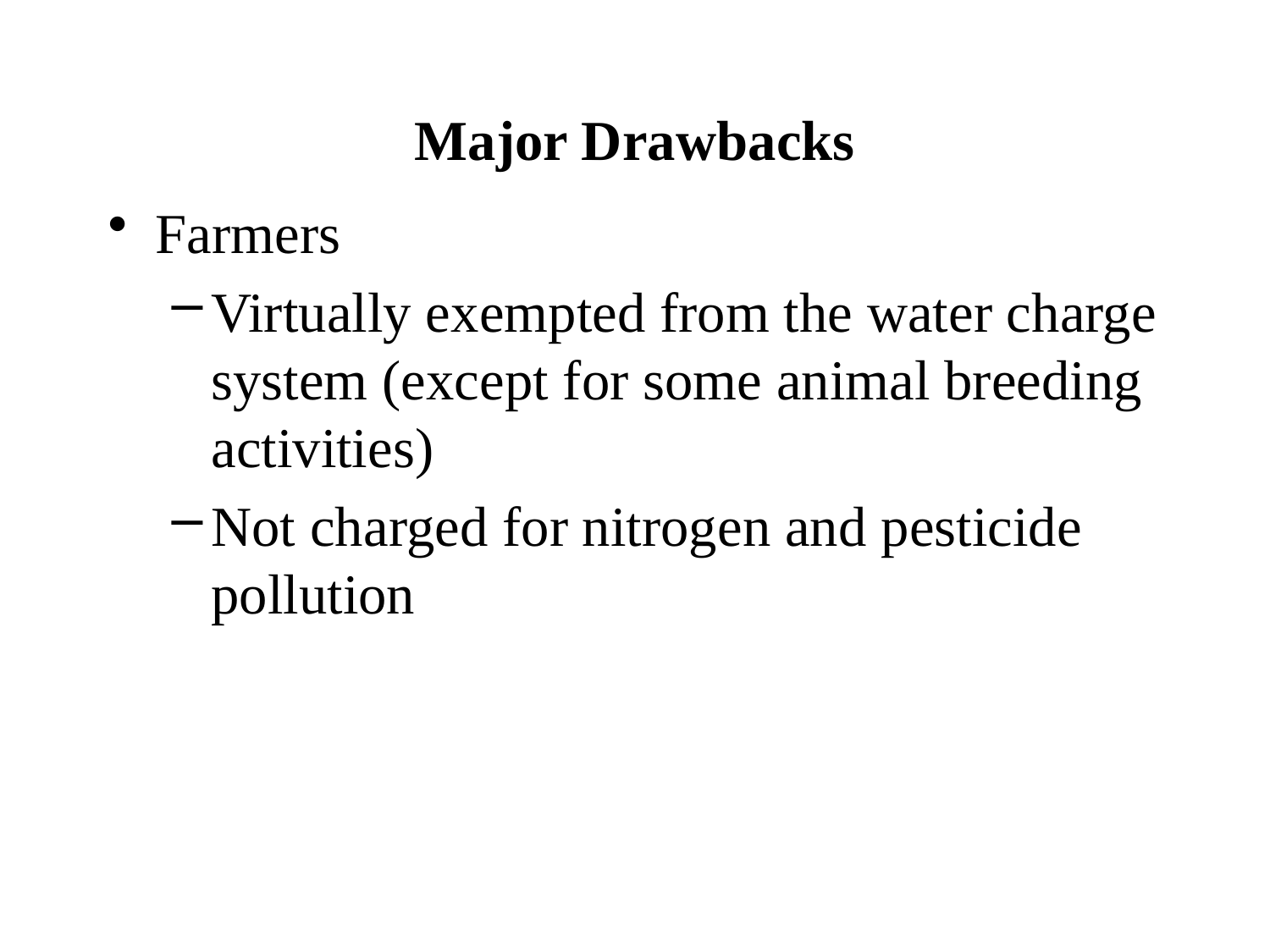

# Major Drawbacks
Farmers
Virtually exempted from the water charge system (except for some animal breeding activities)
Not charged for nitrogen and pesticide pollution